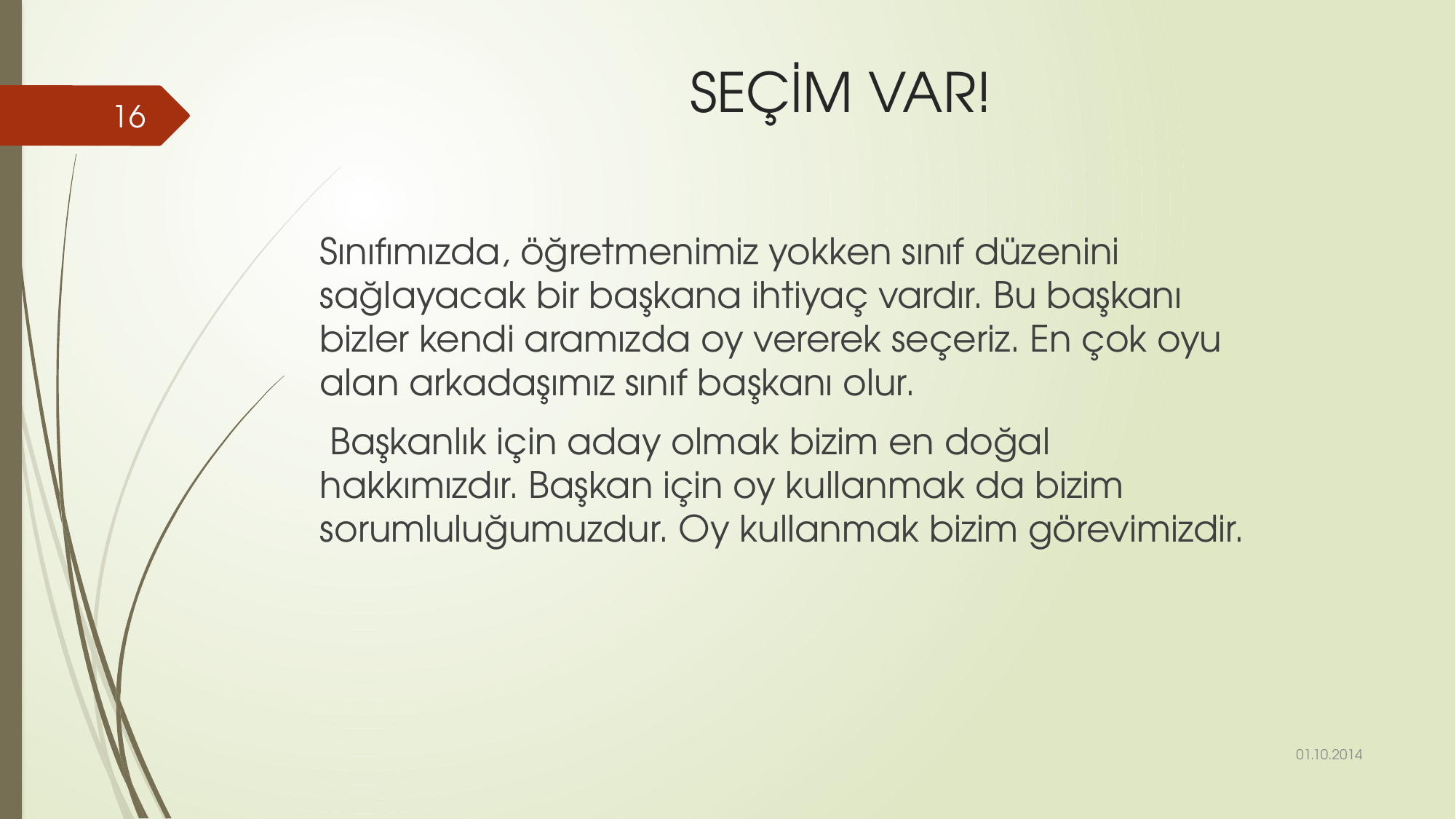

# SEÇİM VAR!
16
Sınıfımızda, öğretmenimiz yokken sınıf düzenini sağlayacak bir başkana ihtiyaç vardır. Bu başkanı bizler kendi aramızda oy vererek seçeriz. En çok oyu alan arkadaşımız sınıf başkanı olur.
 Başkanlık için aday olmak bizim en doğal hakkımızdır. Başkan için oy kullanmak da bizim sorumluluğumuzdur. Oy kullanmak bizim görevimizdir.
01.10.2014